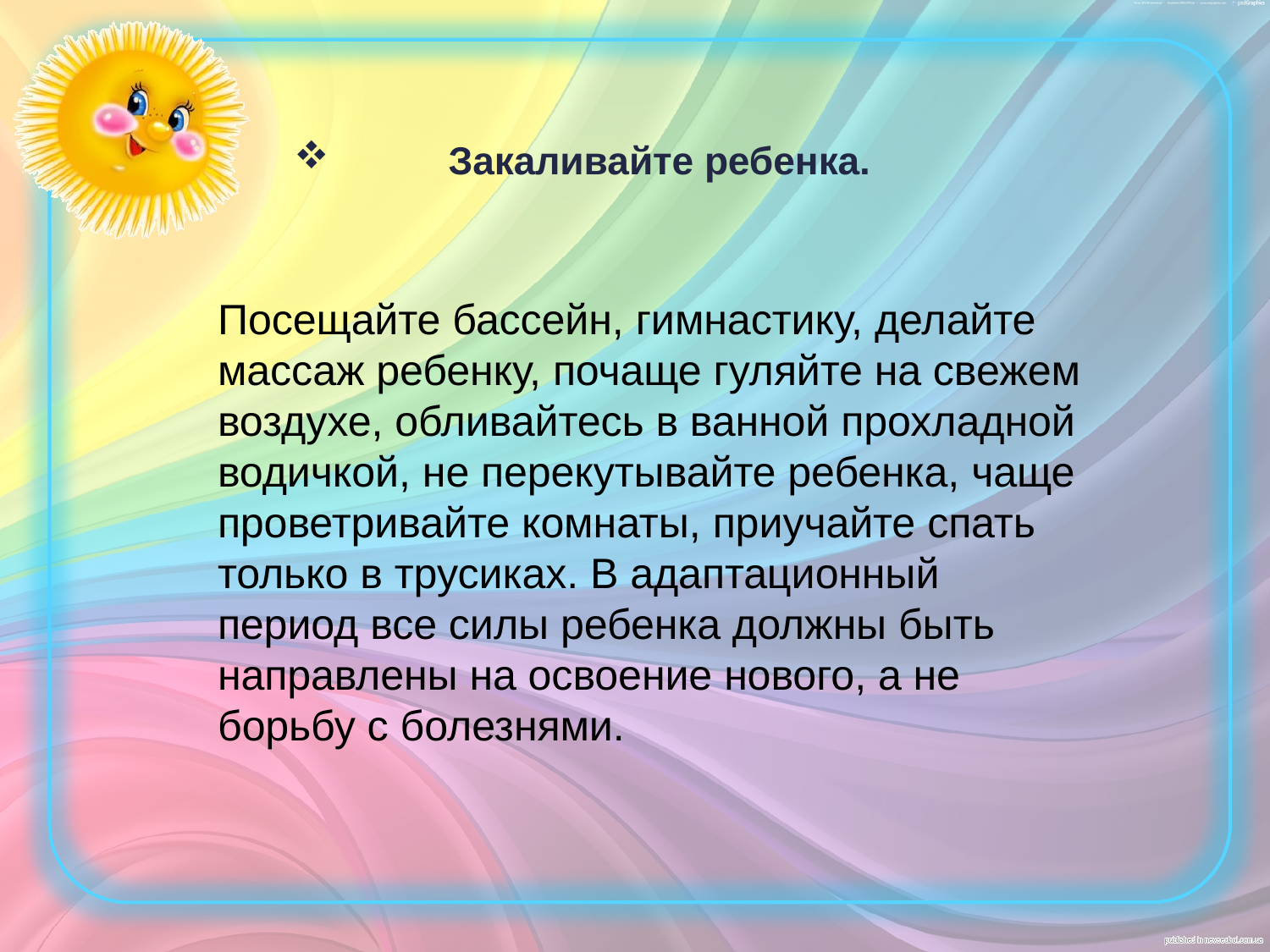

# Закаливайте ребенка.
Посещайте бассейн, гимнастику, делайте массаж ребенку, почаще гуляйте на свежем воздухе, обливайтесь в ванной прохладной водичкой, не перекутывайте ребенка, чаще проветривайте комнаты, приучайте спать только в трусиках. В адаптационный период все силы ребенка должны быть направлены на освоение нового, а не борьбу с болезнями.